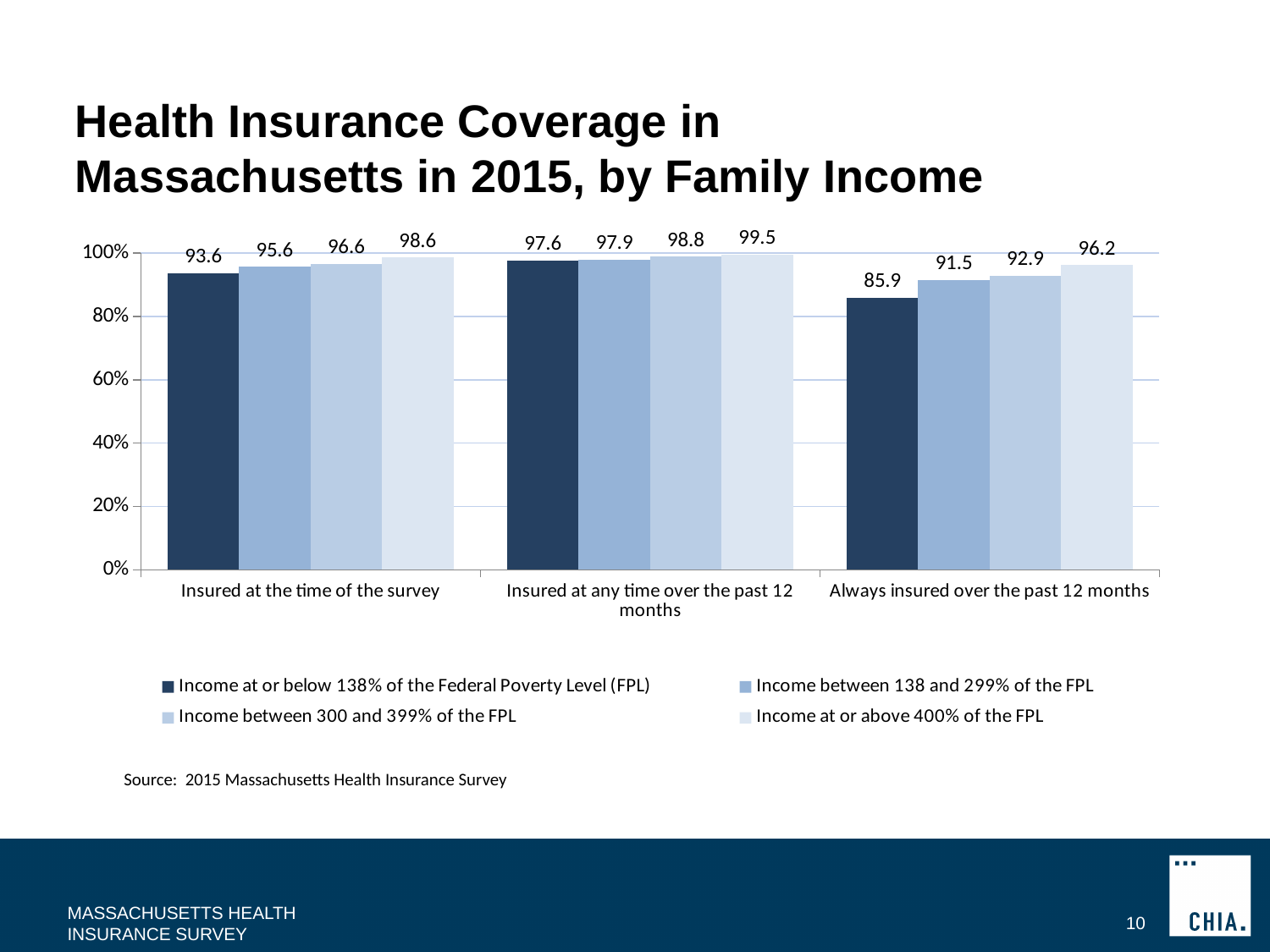

# Health Insurance Coverage in Massachusetts in 2015, by Family Income

### Chart

| Category | Income at or below 138% of the Federal Poverty Level (FPL) | Income between 138 and 299% of the FPL | Income between 300 and 399% of the FPL | Income at or above 400% of the FPL |
|---|---|---|---|---|
| Insured at the time of the survey | 93.6 | 95.6 | 96.6 | 98.6 |
| Insured at any time over the past 12 months | 97.6 | 97.9 | 98.8 | 99.5 |
| Always insured over the past 12 months | 85.9 | 91.5 | 92.9 | 96.2 |
Source:  2015 Massachusetts Health Insurance Survey
MASSACHUSETTS HEALTH INSURANCE SURVEY
10